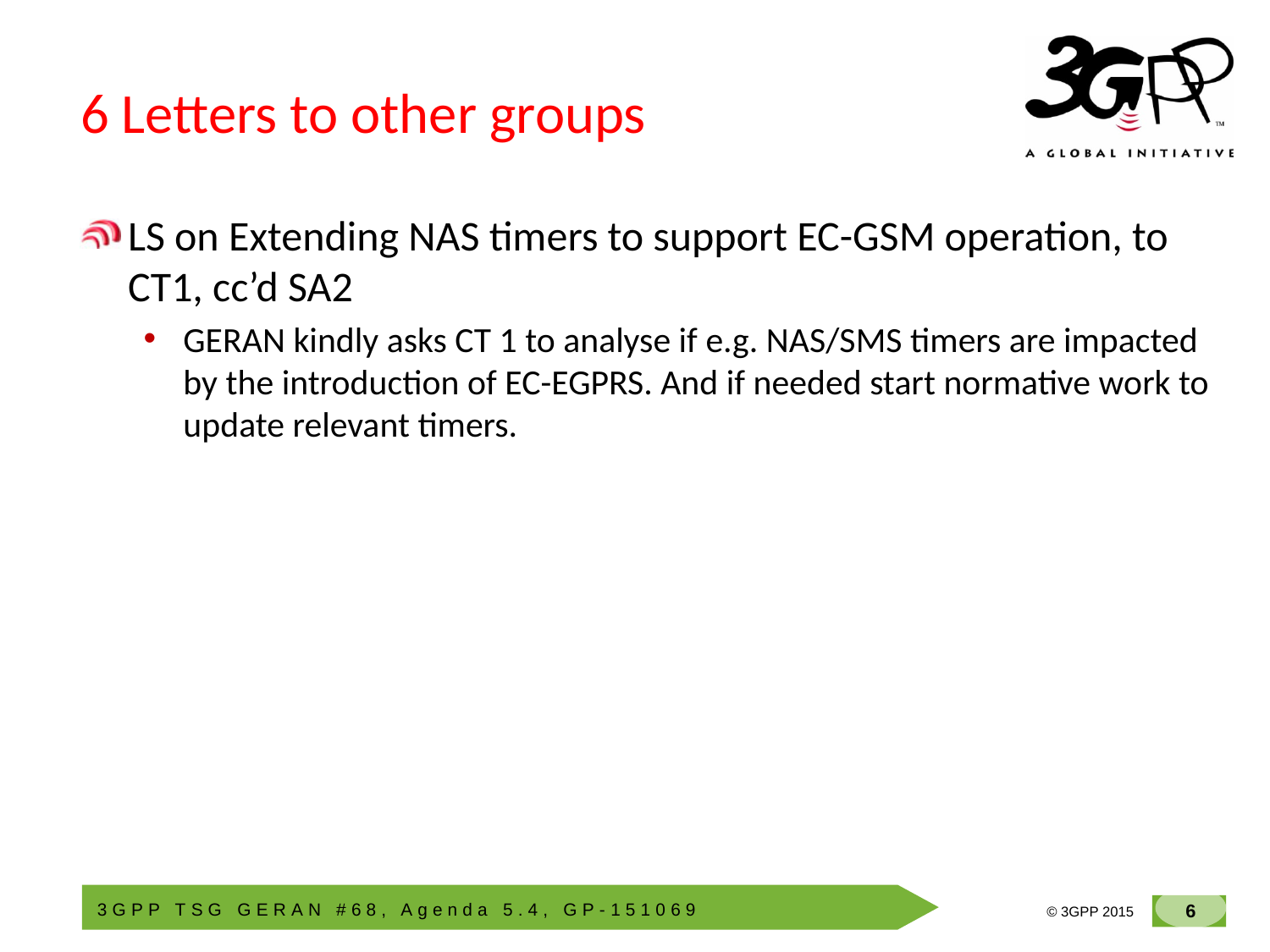

# 6 Letters to other groups
LS on Extending NAS timers to support EC-GSM operation, to CT1, cc’d SA2
GERAN kindly asks CT 1 to analyse if e.g. NAS/SMS timers are impacted by the introduction of EC-EGPRS. And if needed start normative work to update relevant timers.